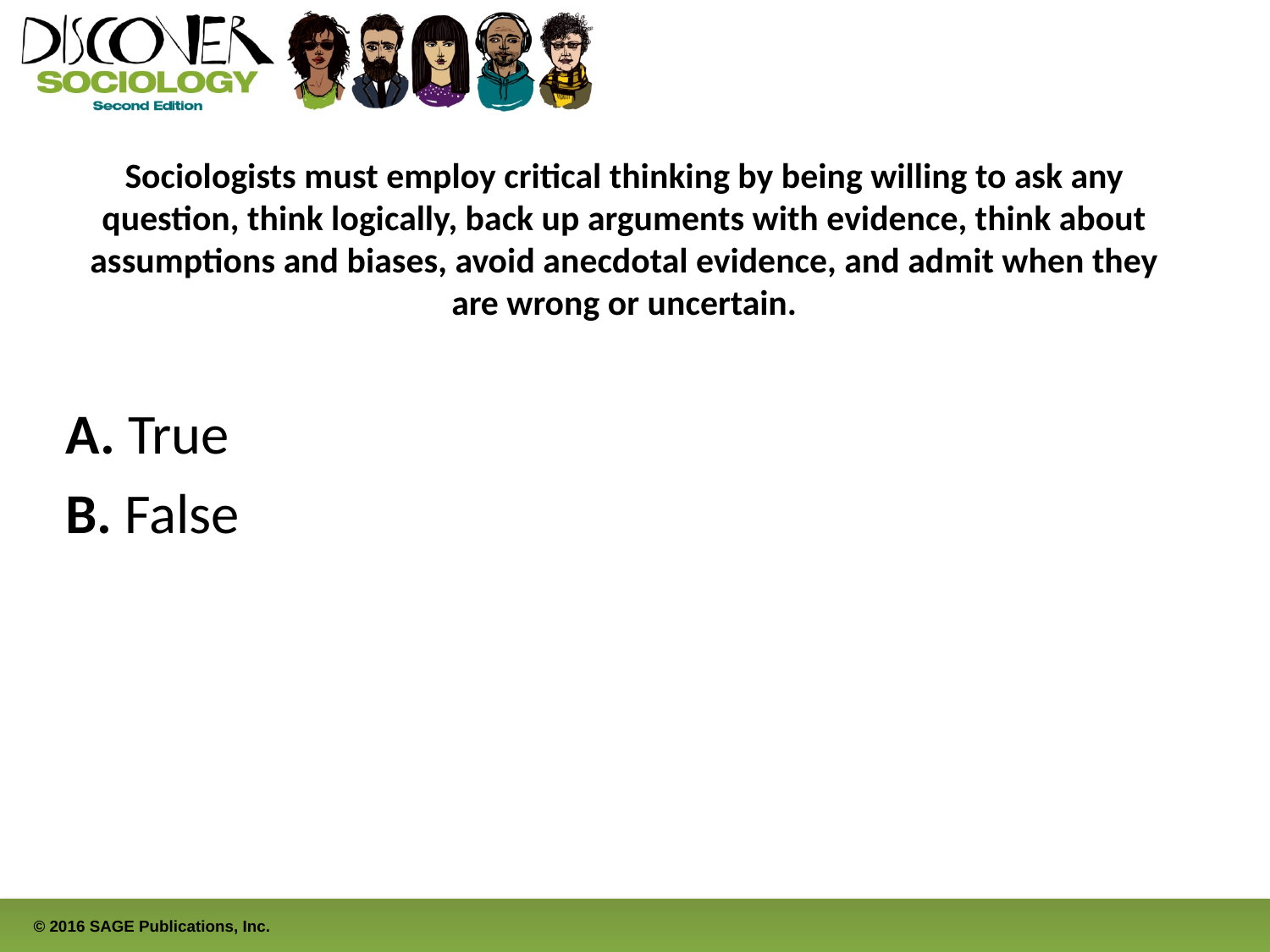

# Sociologists must employ critical thinking by being willing to ask any question, think logically, back up arguments with evidence, think about assumptions and biases, avoid anecdotal evidence, and admit when they are wrong or uncertain.
A. True
B. False